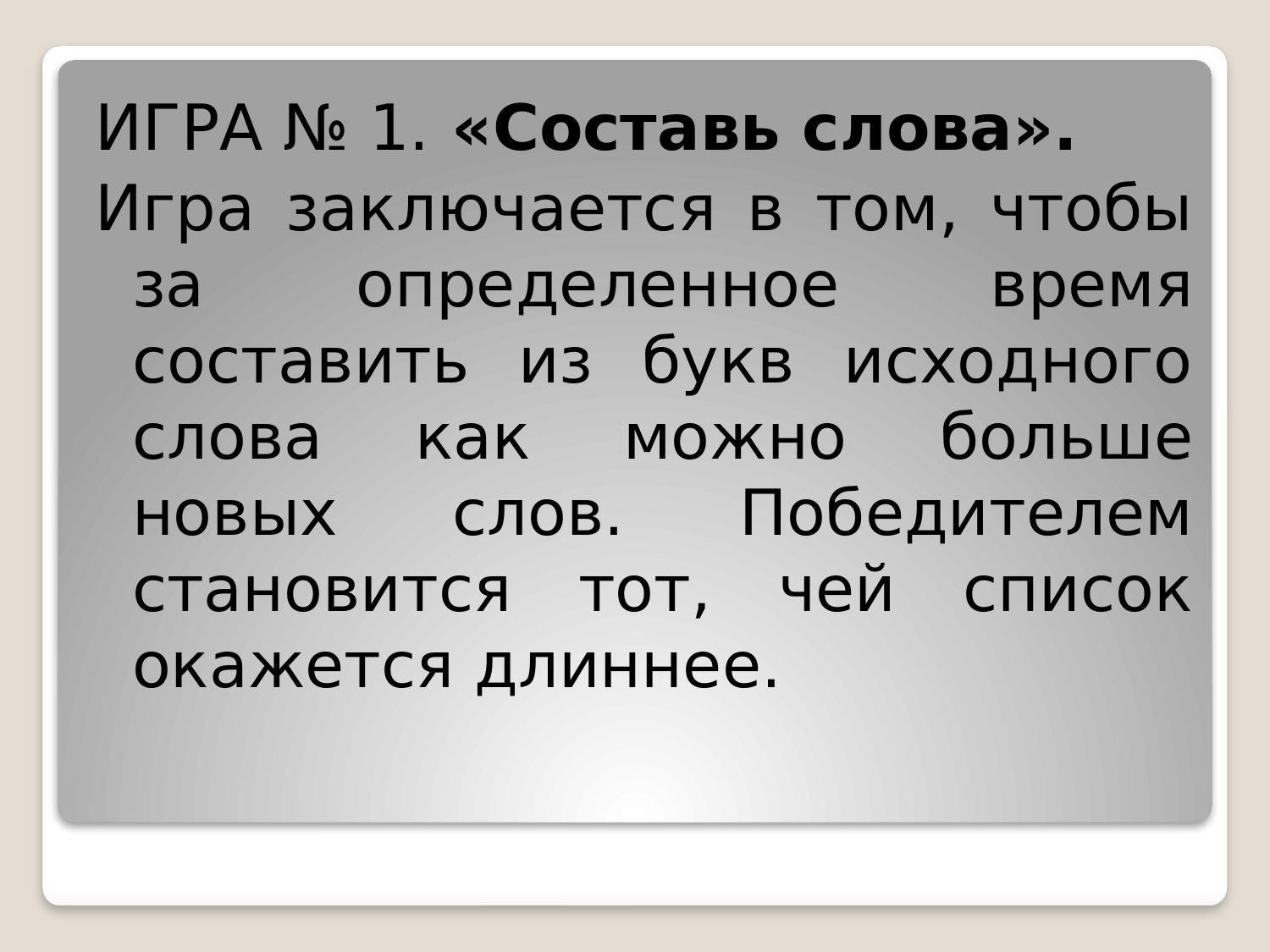

ИГРА № 1. «Составь слова».
Игра заключается в том, чтобы за определенное время составить из букв исходного слова как можно больше новых слов. Победителем становится тот, чей список окажется длиннее.